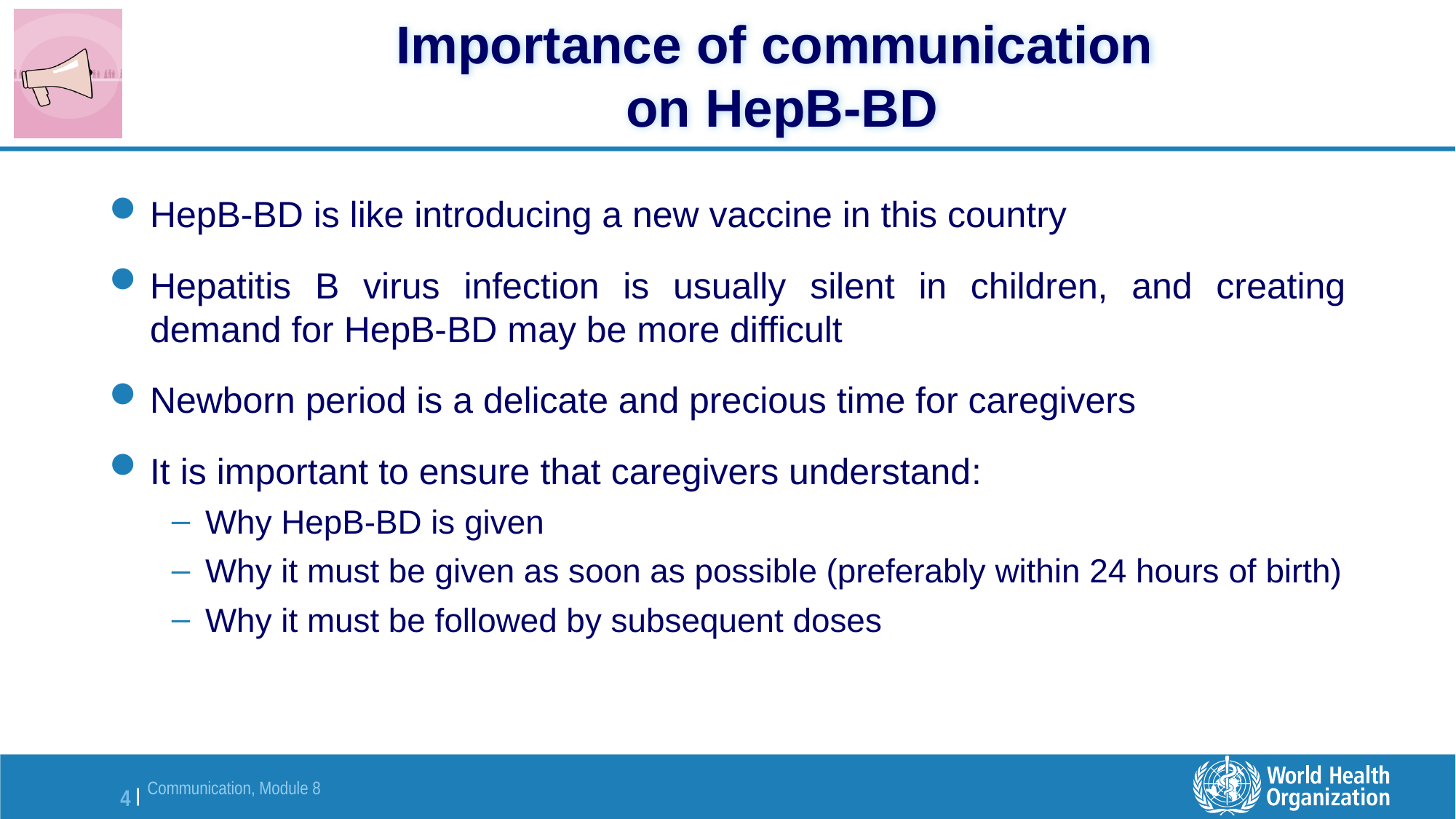

# Importance of communication on HepB-BD
HepB-BD is like introducing a new vaccine in this country
Hepatitis B virus infection is usually silent in children, and creating demand for HepB-BD may be more difficult
Newborn period is a delicate and precious time for caregivers
It is important to ensure that caregivers understand:
Why HepB-BD is given
Why it must be given as soon as possible (preferably within 24 hours of birth)
Why it must be followed by subsequent doses